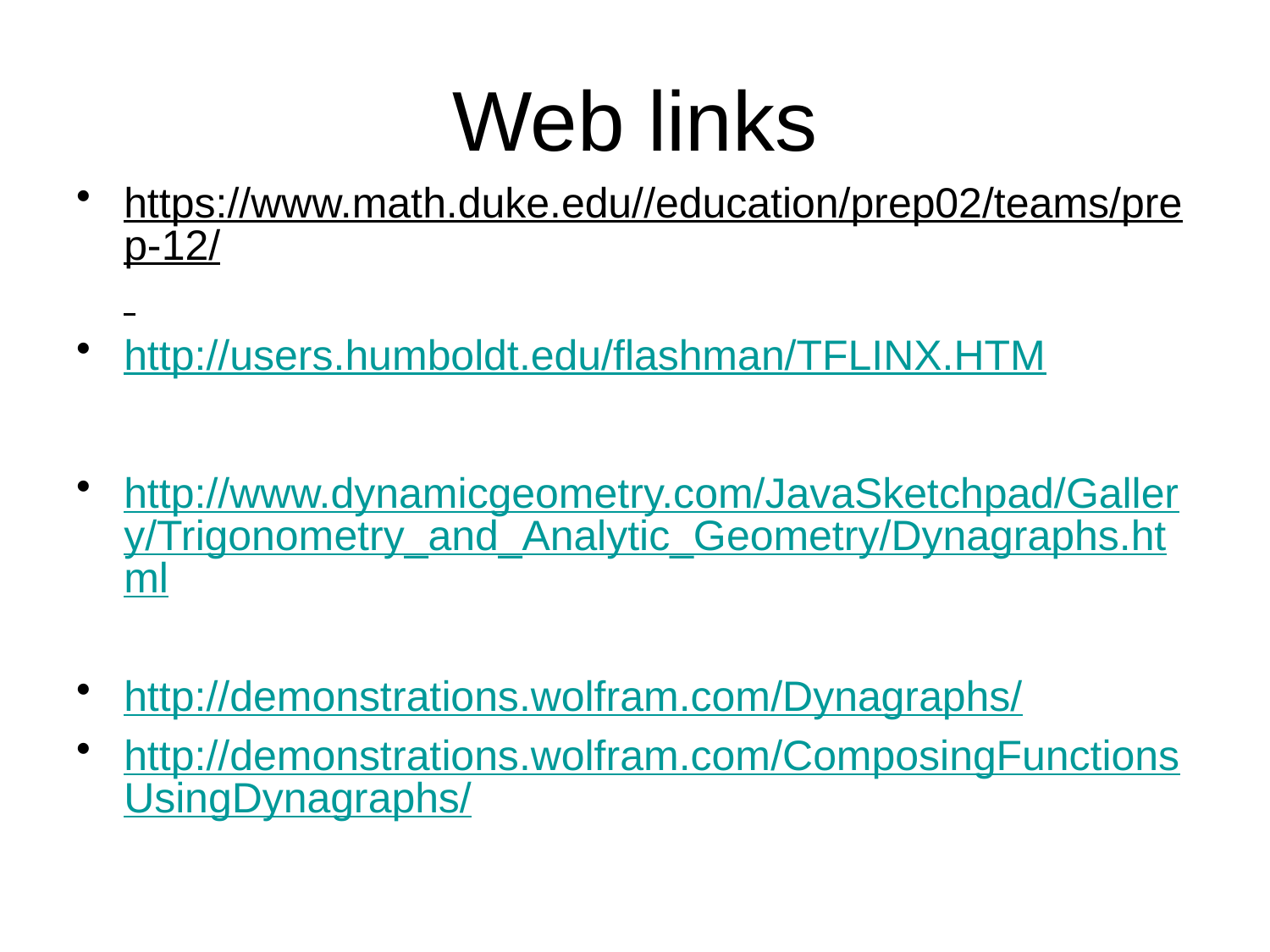

Web links
https://www.math.duke.edu//education/prep02/teams/prep-12/
http://users.humboldt.edu/flashman/TFLINX.HTM

http://www.dynamicgeometry.com/JavaSketchpad/Gallery/Trigonometry_and_Analytic_Geometry/Dynagraphs.html

http://demonstrations.wolfram.com/Dynagraphs/
http://demonstrations.wolfram.com/ComposingFunctionsUsingDynagraphs/